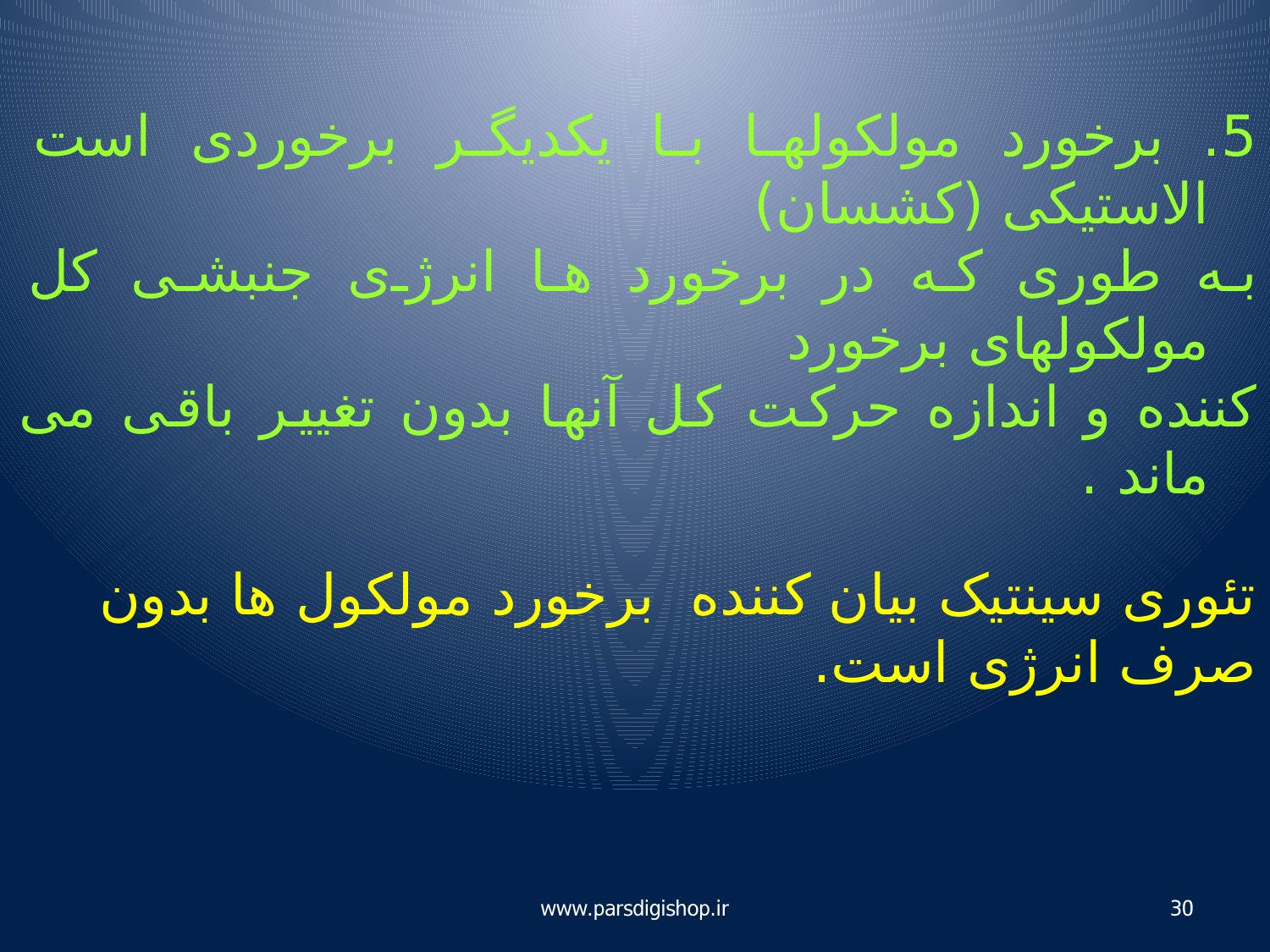

5. برخورد مولکولها با یکدیگر برخوردی است الاستیکی (کشسان)
به طوری که در برخورد ها انرژی جنبشی کل مولکولهای برخورد
کننده و اندازه حرکت کل آنها بدون تغییر باقی می ماند .
تئوری سینتیک بیان کننده  برخورد مولکول ها بدون صرف انرژی است.
www.parsdigishop.ir
30